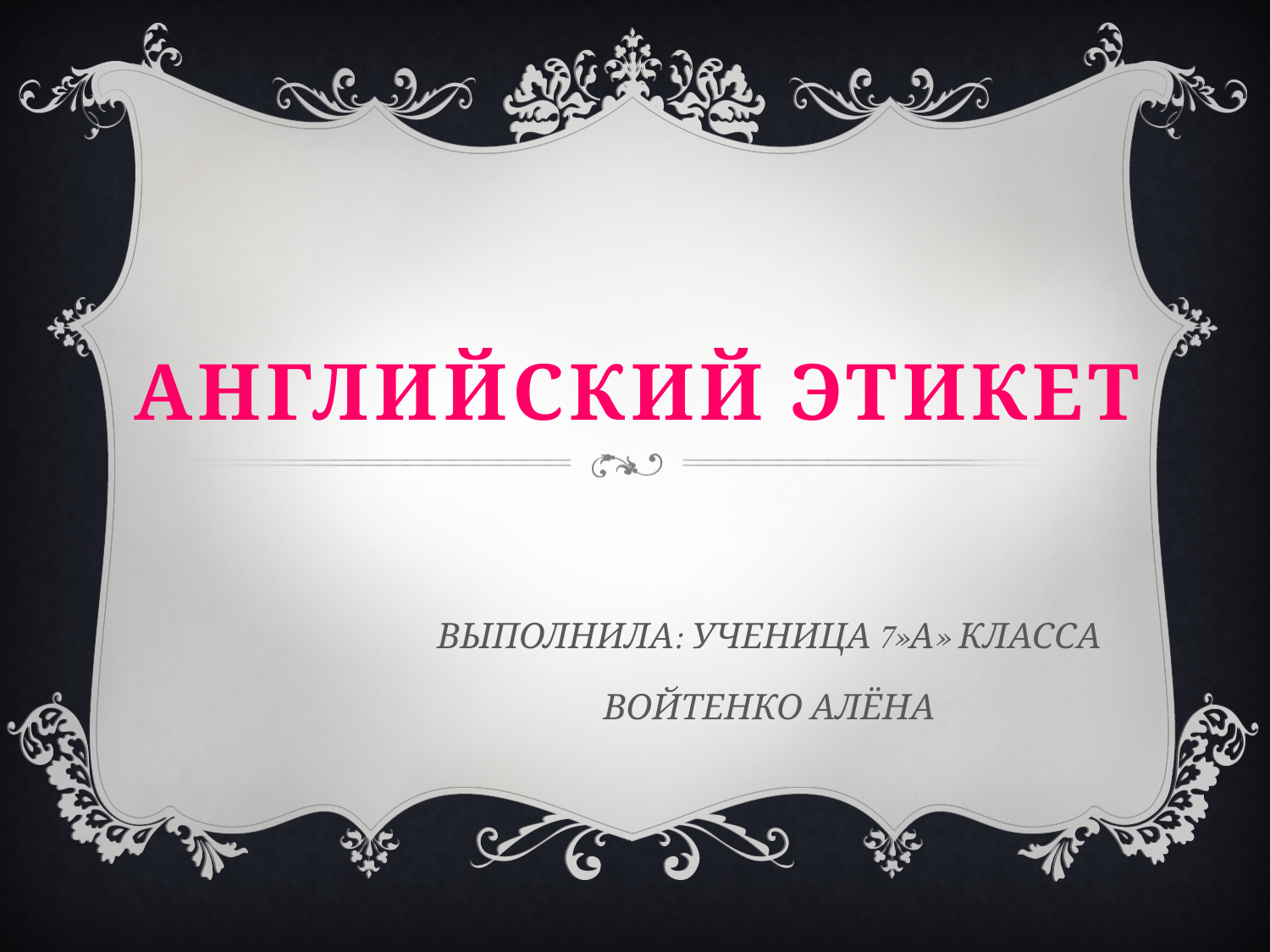

# Английский этикет
ВЫПОЛНИЛА: УЧЕНИЦА 7»А» КЛАССА
ВОЙТЕНКО АЛЁНА